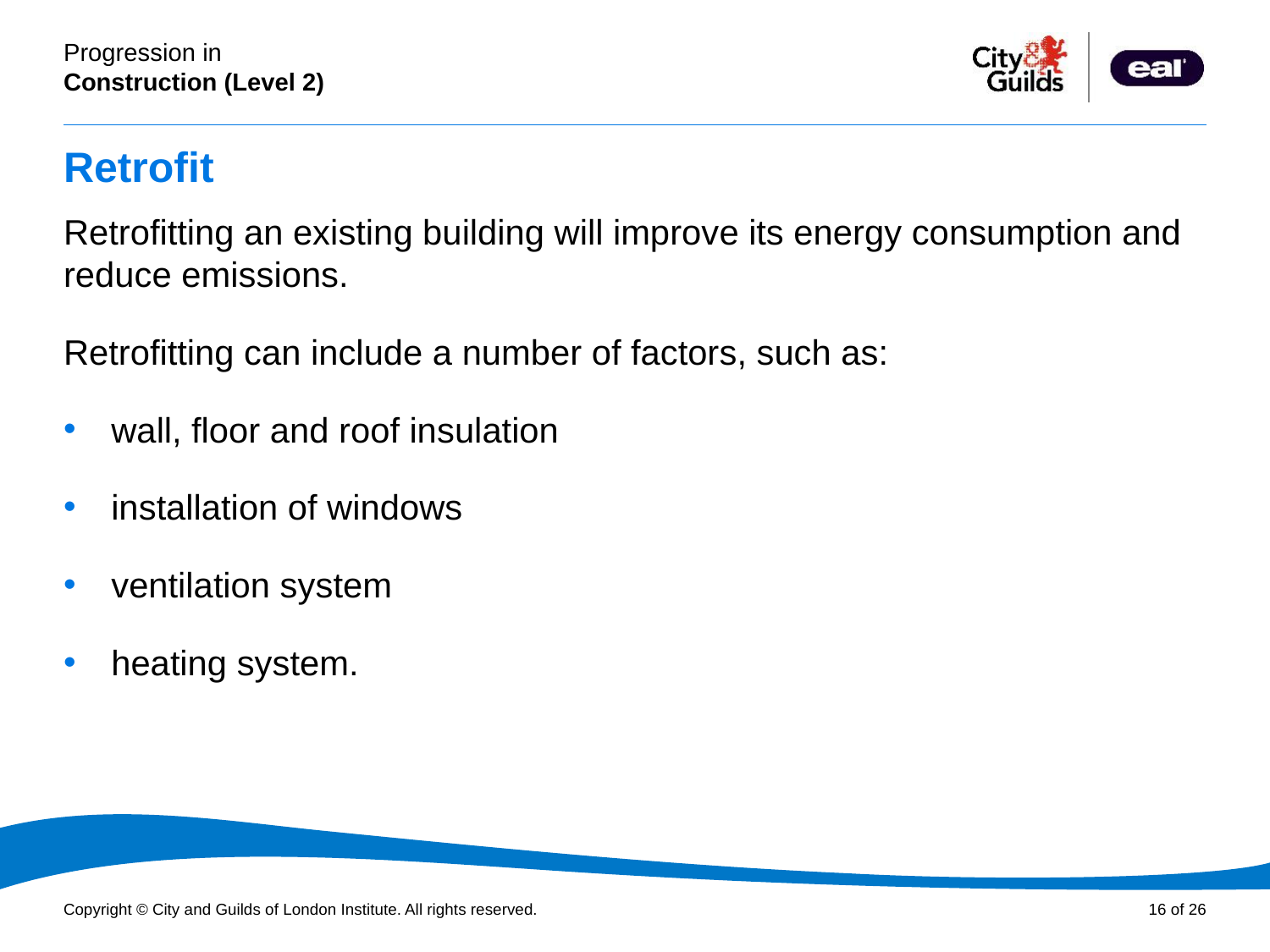

# Retrofit
Retrofitting an existing building will improve its energy consumption and reduce emissions.
Retrofitting can include a number of factors, such as:
wall, floor and roof insulation
installation of windows
ventilation system
heating system.